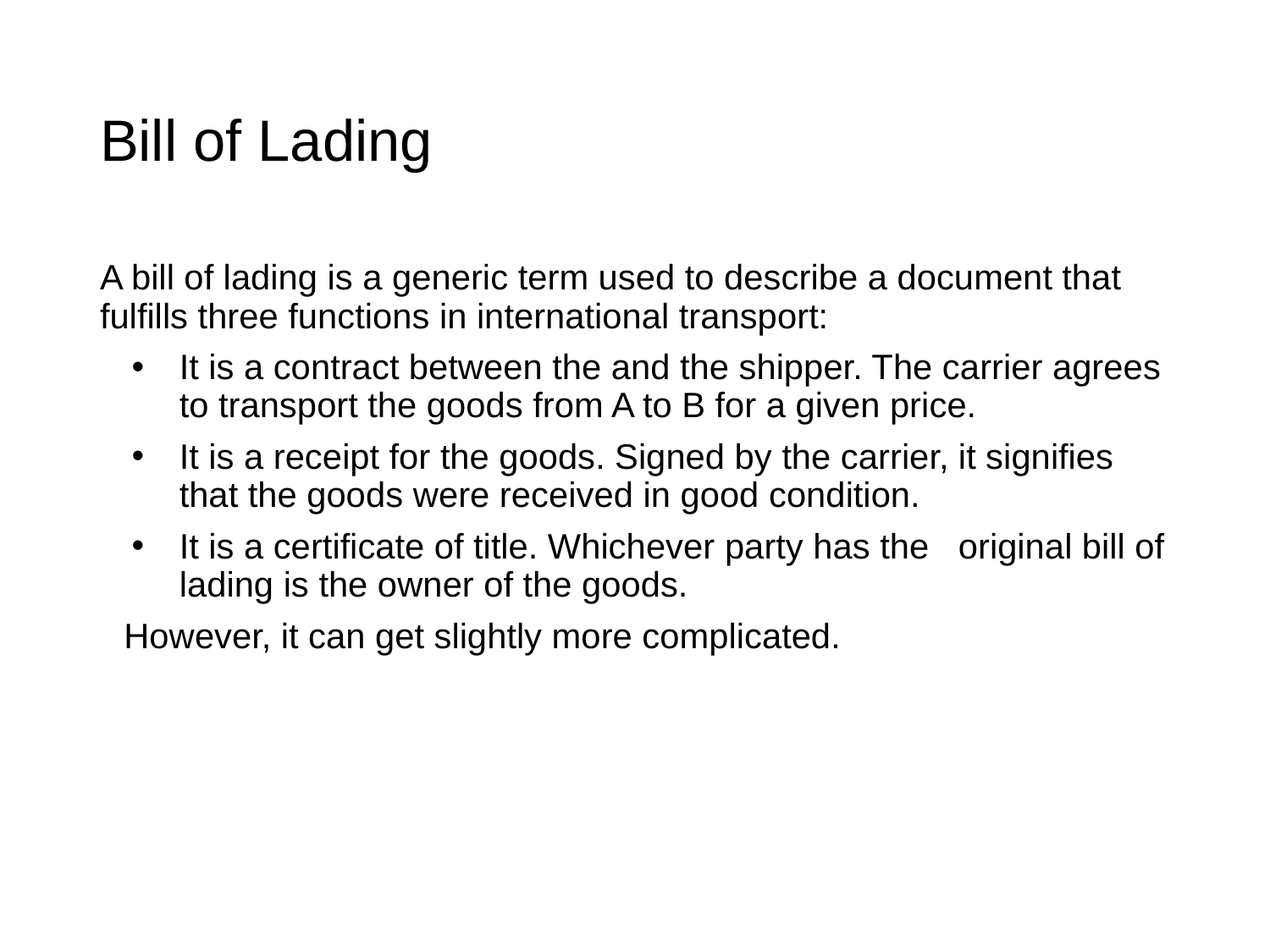

# Bill of Lading
A bill of lading is a generic term used to describe a document that fulfills three functions in international transport:
It is a contract between the and the shipper. The carrier agrees to transport the goods from A to B for a given price.
It is a receipt for the goods. Signed by the carrier, it signifies that the goods were received in good condition.
It is a certificate of title. Whichever party has the   original bill of lading is the owner of the goods.
However, it can get slightly more complicated.